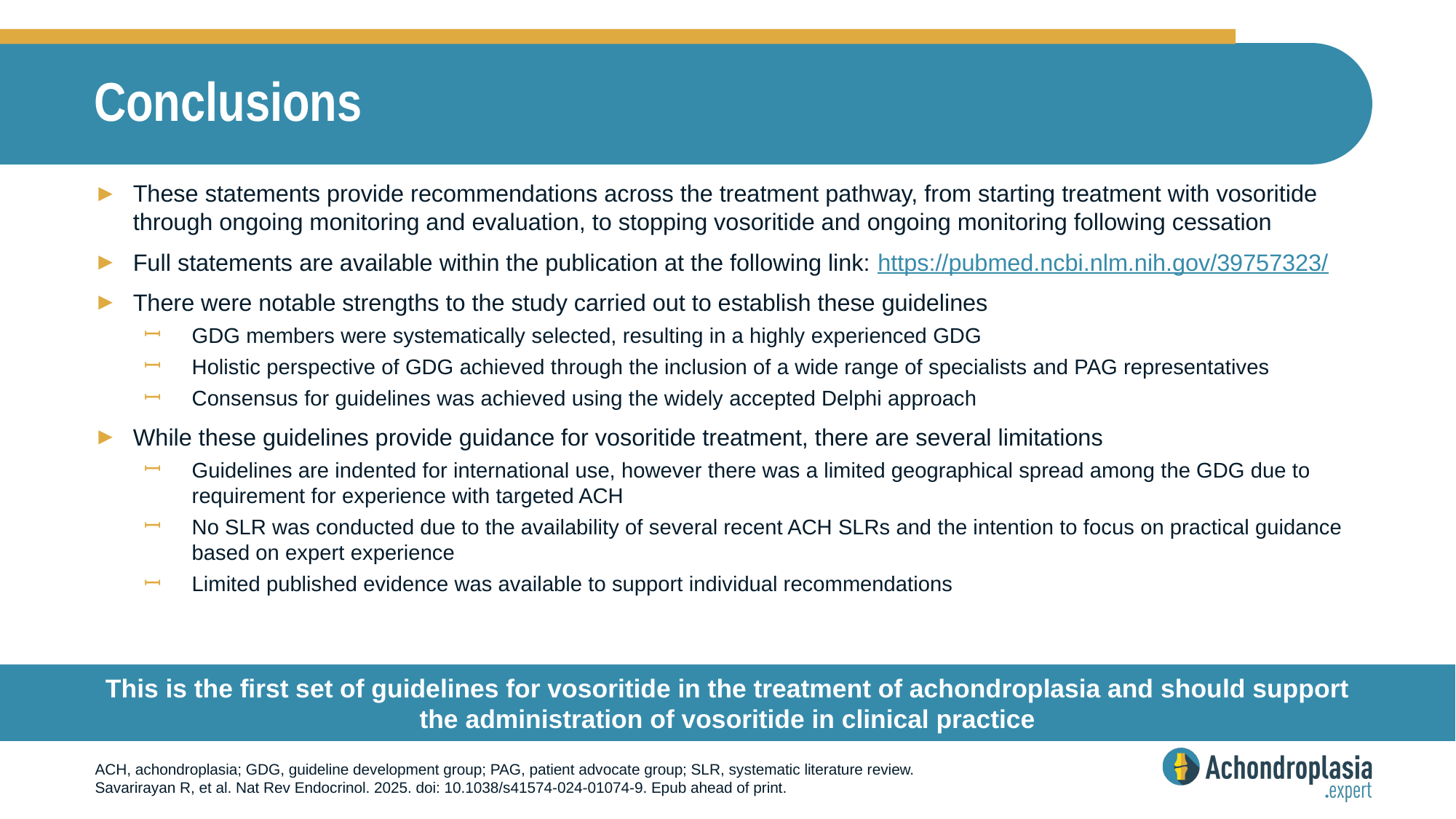

# Conclusions
These statements provide recommendations across the treatment pathway, from starting treatment with vosoritide through ongoing monitoring and evaluation, to stopping vosoritide and ongoing monitoring following cessation
Full statements are available within the publication at the following link: https://pubmed.ncbi.nlm.nih.gov/39757323/
There were notable strengths to the study carried out to establish these guidelines
GDG members were systematically selected, resulting in a highly experienced GDG
Holistic perspective of GDG achieved through the inclusion of a wide range of specialists and PAG representatives
Consensus for guidelines was achieved using the widely accepted Delphi approach
While these guidelines provide guidance for vosoritide treatment, there are several limitations
Guidelines are indented for international use, however there was a limited geographical spread among the GDG due to requirement for experience with targeted ACH
No SLR was conducted due to the availability of several recent ACH SLRs and the intention to focus on practical guidance based on expert experience
Limited published evidence was available to support individual recommendations
This is the first set of guidelines for vosoritide in the treatment of achondroplasia and should support the administration of vosoritide in clinical practice
ACH, achondroplasia; GDG, guideline development group; PAG, patient advocate group; SLR, systematic literature review.
Savarirayan R, et al. Nat Rev Endocrinol. 2025. doi: 10.1038/s41574-024-01074-9. Epub ahead of print.